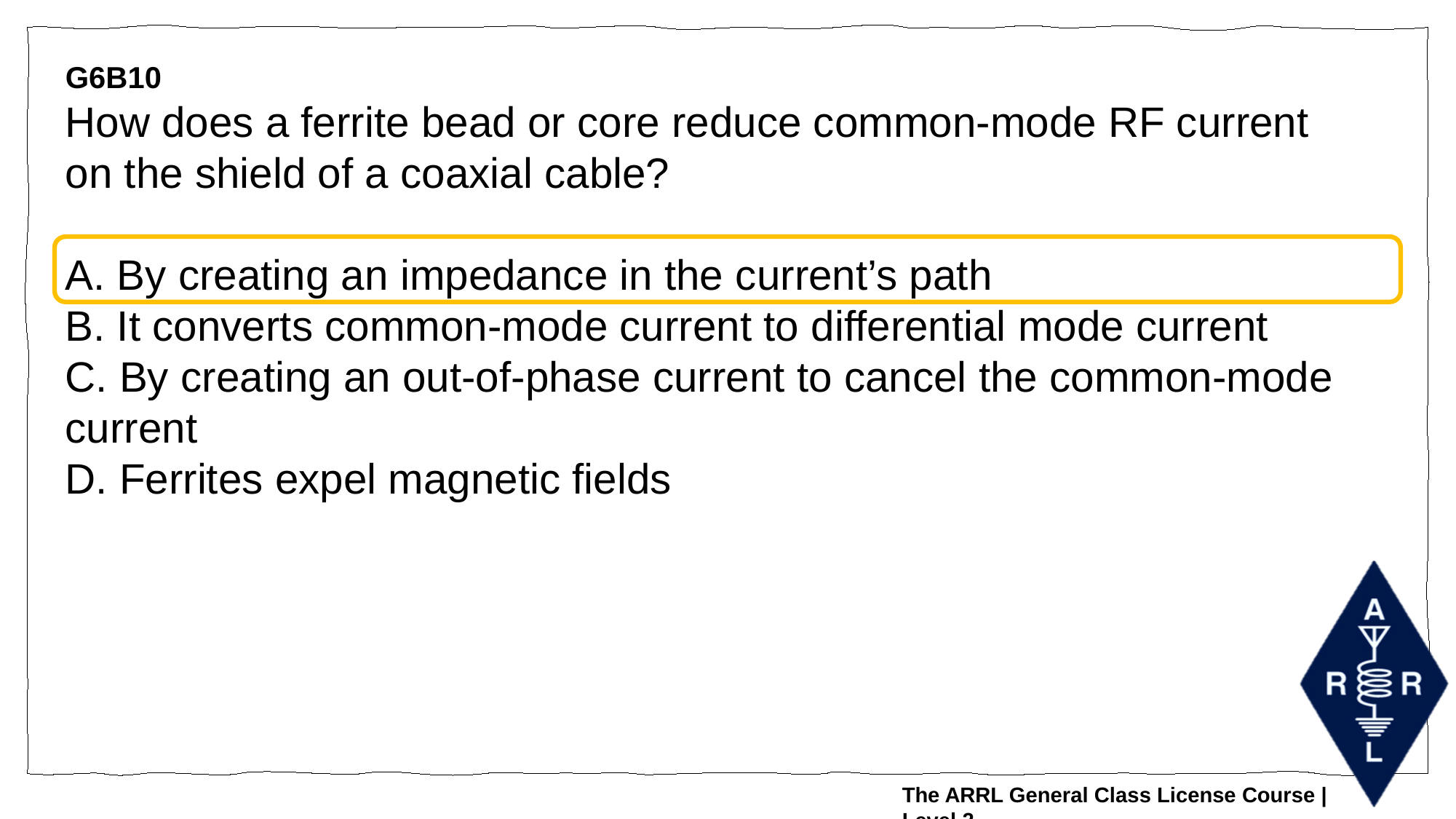

G6B10
How does a ferrite bead or core reduce common-mode RF current on the shield of a coaxial cable?

A. By creating an impedance in the current’s path
B. It converts common-mode current to differential mode current
C. By creating an out-of-phase current to cancel the common-mode current
D. Ferrites expel magnetic fields